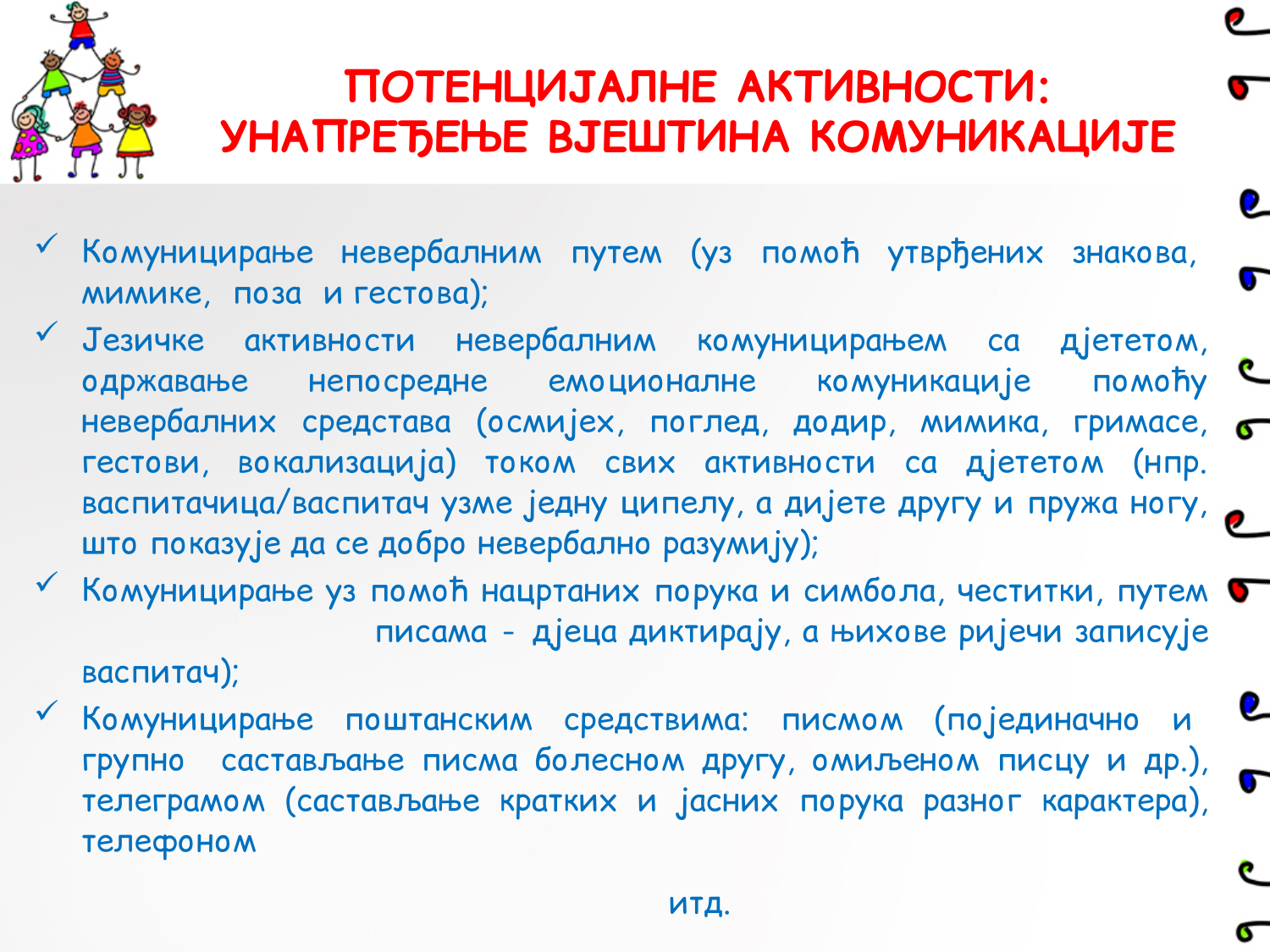

# ПОТЕНЦИЈАЛНЕ АКТИВНОСТИ: УНАПРЕЂЕЊЕ ВЈЕШТИНА КОМУНИКАЦИЈЕ
Комуницирање  невербалним  путем  (уз  помоћ  утврђених  знакова,  мимике,  поза  и гестова);
Језичке активности невербалним комуницирањем са дјететом, одржавање непосредне емоционалне комуникације помоћу невербалних средстава (осмијех, поглед, додир, мимика, гримасе, гестови, вокализација) током свих активности са дјететом (нпр. васпитачица/васпитач узме једну ципелу, а дијете другу и пружа ногу, што показује да се добро невербално разумију);
Комуницирање уз помоћ нацртаних порука и симбола, честитки, путем                     писама - дјеца диктирају, а њихове ријечи записује васпитач);
Комуницирање  поштанским  средствима:  писмом  (појединачно  и  групно  састављање писма болесном другу, омиљеном писцу и др.), телеграмом (састављање кратких и јасних порука разног карактера), телефоном
					итд.